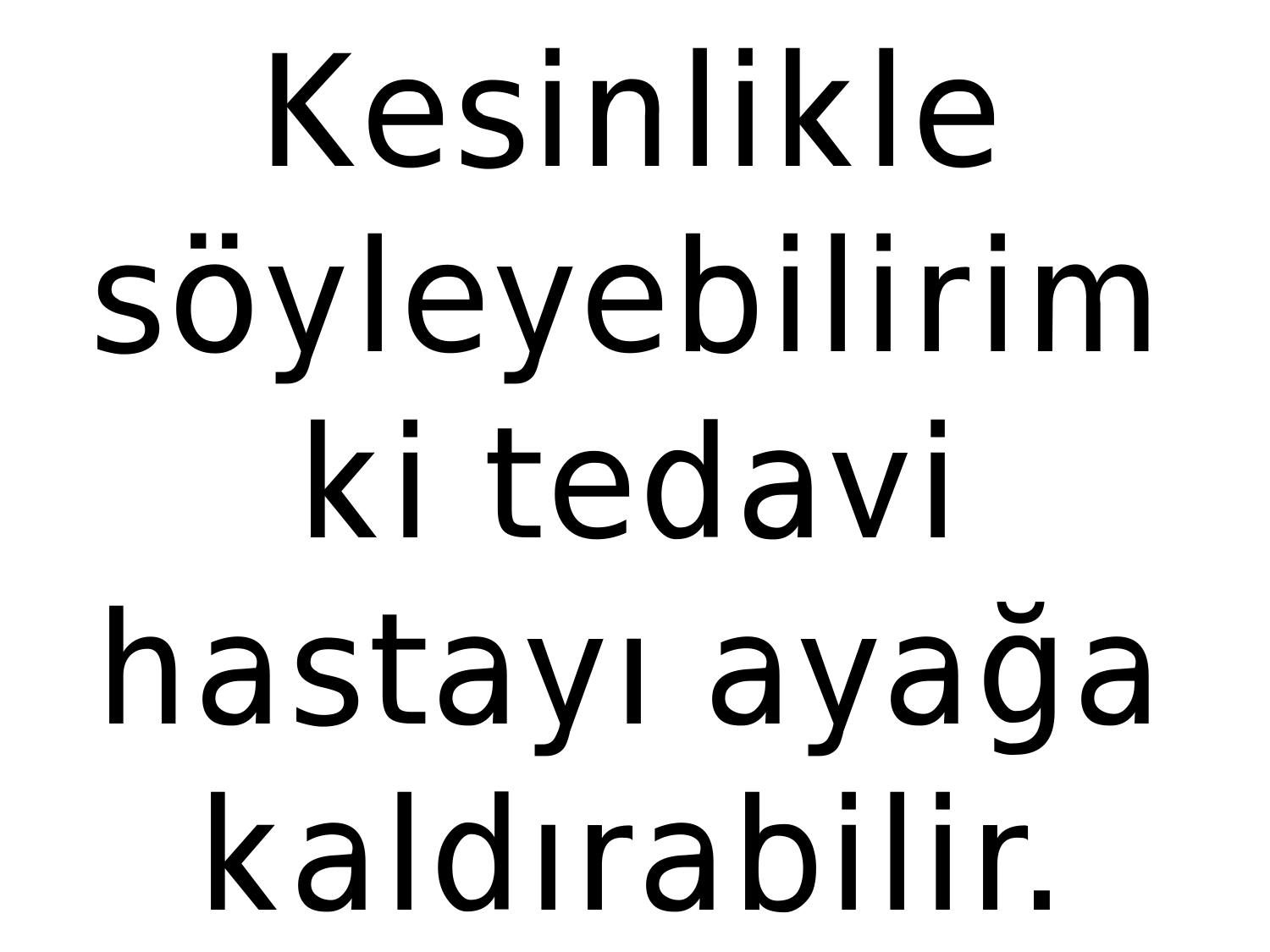

# Kesinlikle söyleyebilirim ki tedavi hastayı ayağa kaldırabilir.